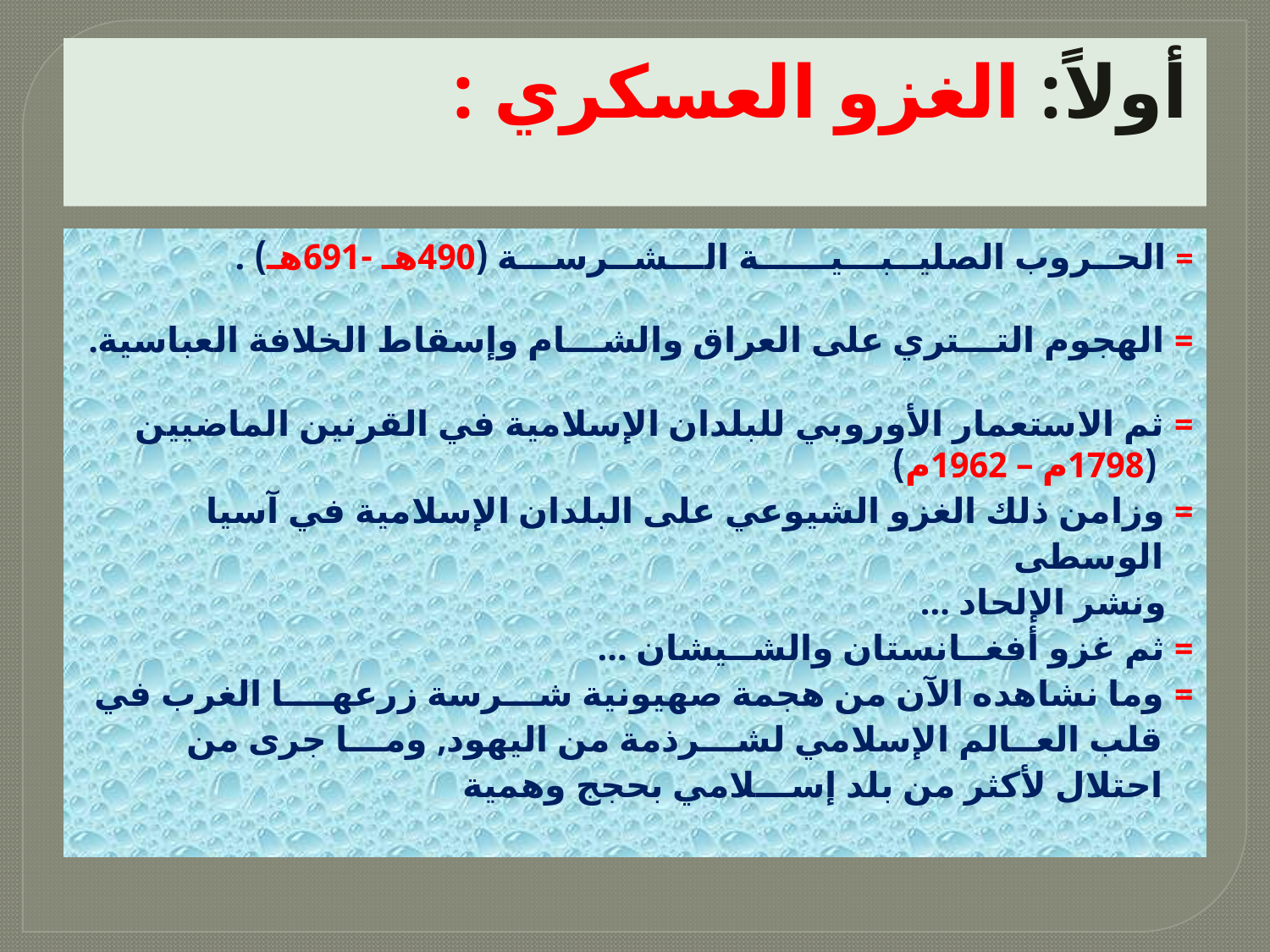

# أولاً: الغزو العسكري :
= الحــروب الصليــبـــيــــــة الـــشــرســـة (490هـ -691هـ) .

= الهجوم التـــتري على العراق والشـــام وإسقاط الخلافة العباسية.

= ثم الاستعمار الأوروبي للبلدان الإسلامية في القرنين الماضيين
    (1798م – 1962م)
= وزامن ذلك الغزو الشيوعي على البلدان الإسلامية في آسيا الوسطى
   ونشر الإلحاد ...
= ثم غزو أفغــانستان والشــيشان ...
= وما نشاهده الآن من هجمة صهيونية شـــرسة زرعهــــا الغرب في قلب العــالم الإسلامي لشـــرذمة من اليهود, ومـــا جرى من احتلال لأكثر من بلد إســـلامي بحجج وهمية